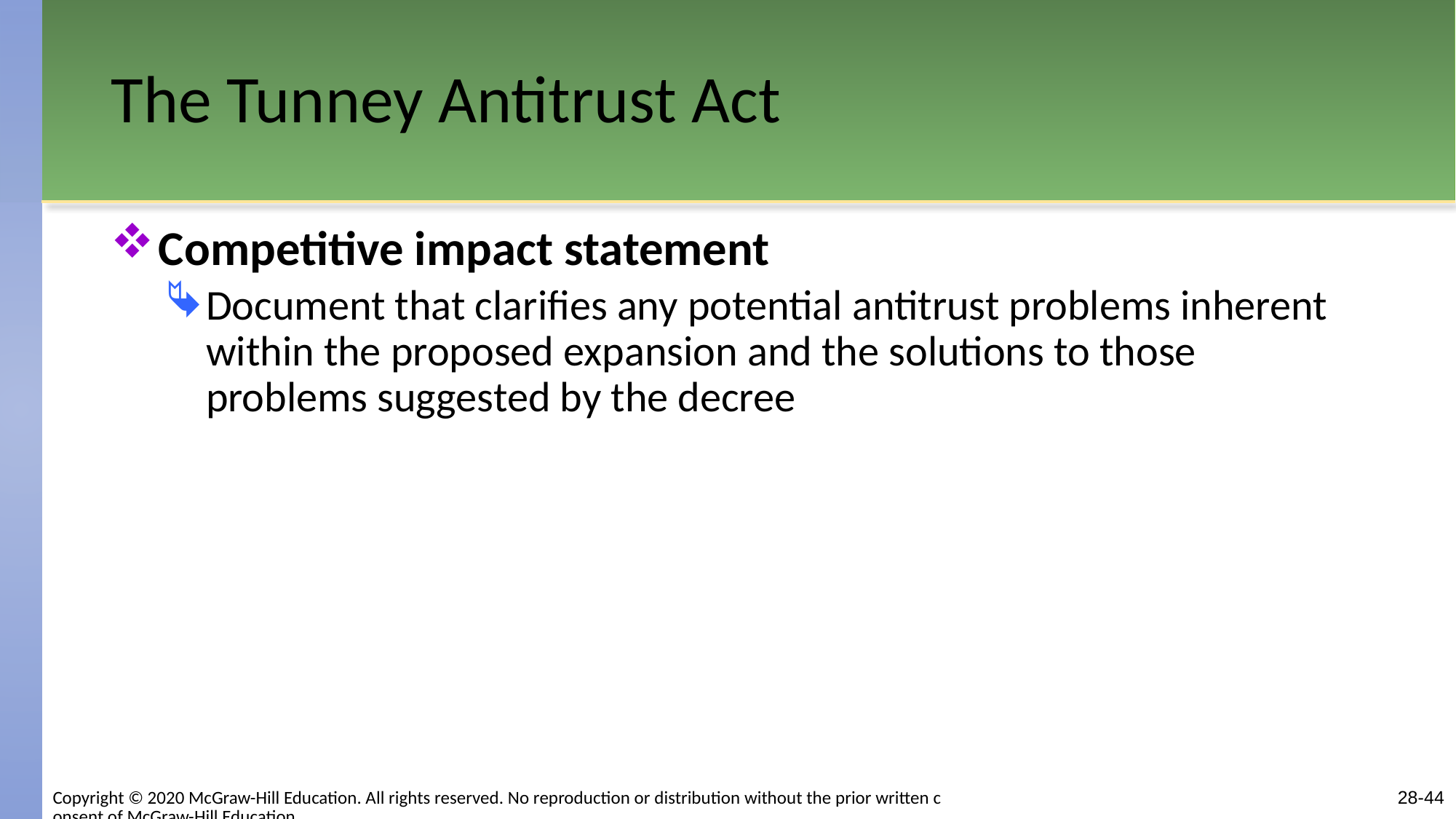

# The Tunney Antitrust Act
Competitive impact statement
Document that clarifies any potential antitrust problems inherent within the proposed expansion and the solutions to those problems suggested by the decree
Copyright © 2020 McGraw-Hill Education. All rights reserved. No reproduction or distribution without the prior written consent of McGraw-Hill Education.
28-44